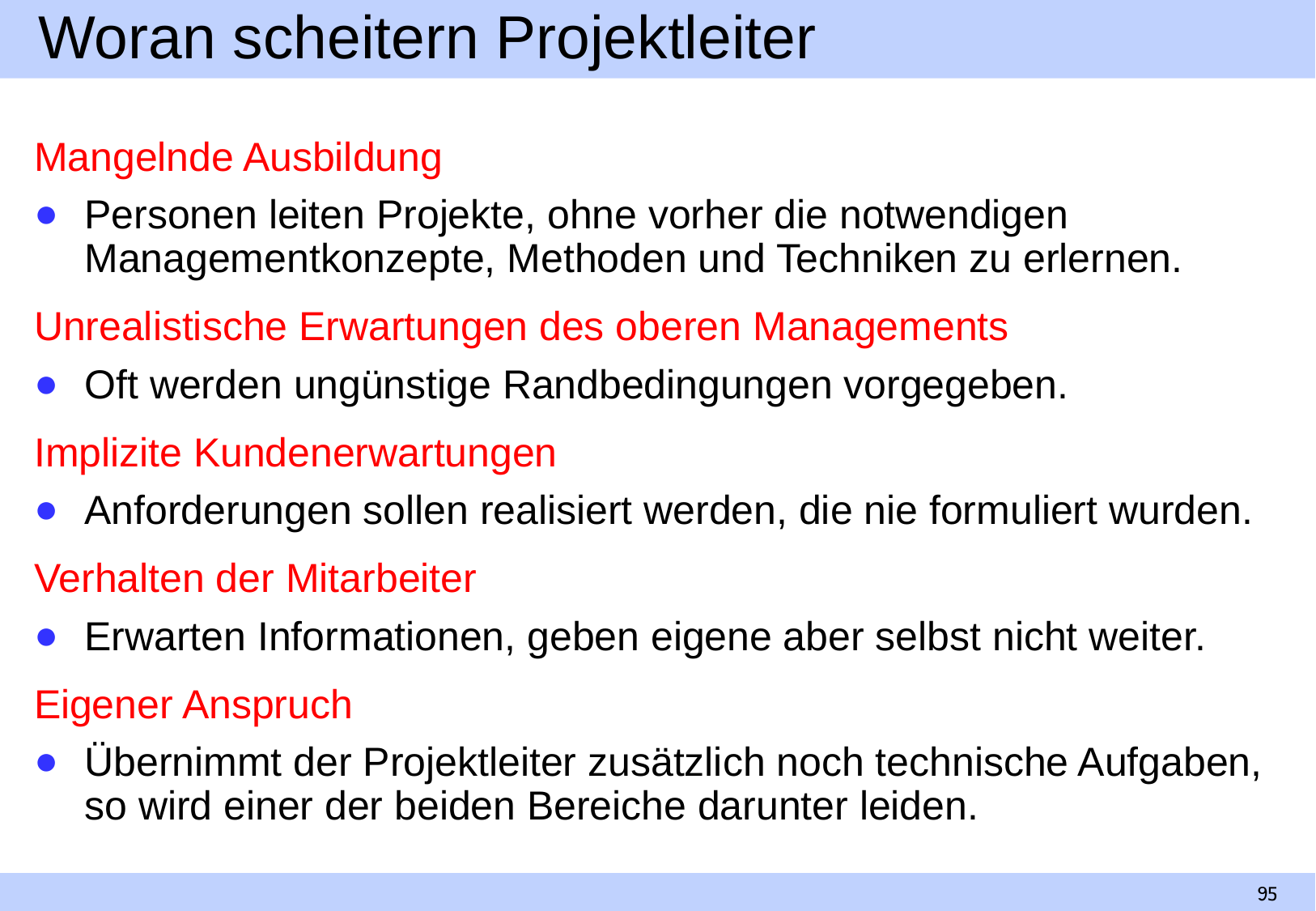

# Woran scheitern Projektleiter
Mangelnde Ausbildung
Personen leiten Projekte, ohne vorher die notwendigen Managementkonzepte, Methoden und Techniken zu erlernen.
Unrealistische Erwartungen des oberen Managements
Oft werden ungünstige Randbedingungen vorgegeben.
Implizite Kundenerwartungen
Anforderungen sollen realisiert werden, die nie formuliert wurden.
Verhalten der Mitarbeiter
Erwarten Informationen, geben eigene aber selbst nicht weiter.
Eigener Anspruch
Übernimmt der Projektleiter zusätzlich noch technische Aufgaben, so wird einer der beiden Bereiche darunter leiden.

95